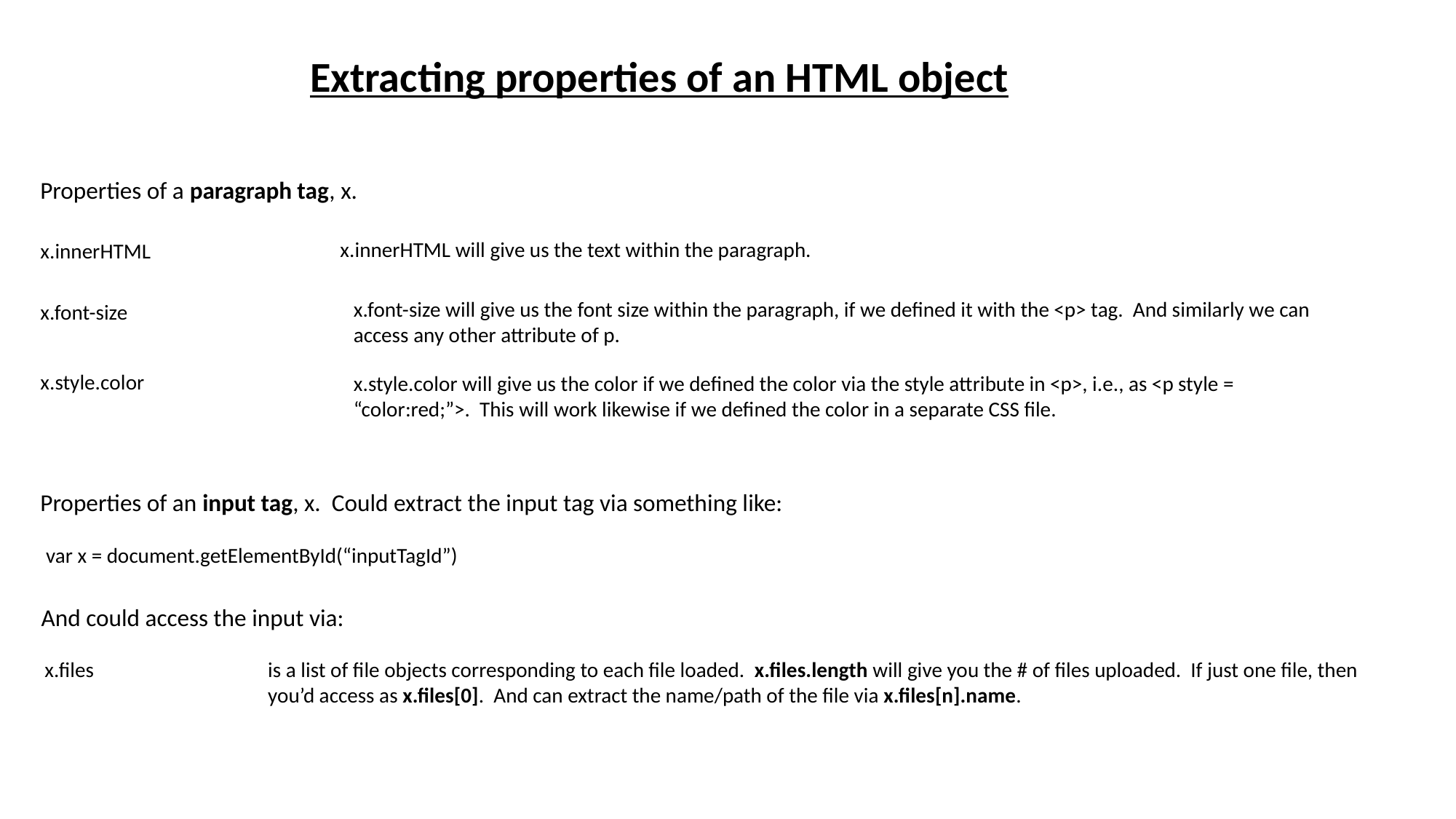

Extracting properties of an HTML object
Properties of a paragraph tag, x.
x.innerHTML will give us the text within the paragraph.
x.innerHTML
x.font-size will give us the font size within the paragraph, if we defined it with the <p> tag.  And similarly we can access any other attribute of p.
x.font-size
x.style.color
x.style.color will give us the color if we defined the color via the style attribute in <p>, i.e., as <p style = “color:red;”>.  This will work likewise if we defined the color in a separate CSS file.
Properties of an input tag, x.  Could extract the input tag via something like:
var x = document.getElementById(“inputTagId”)
And could access the input via:
x.files
is a list of file objects corresponding to each file loaded.  x.files.length will give you the # of files uploaded.  If just one file, then you’d access as x.files[0].  And can extract the name/path of the file via x.files[n].name.